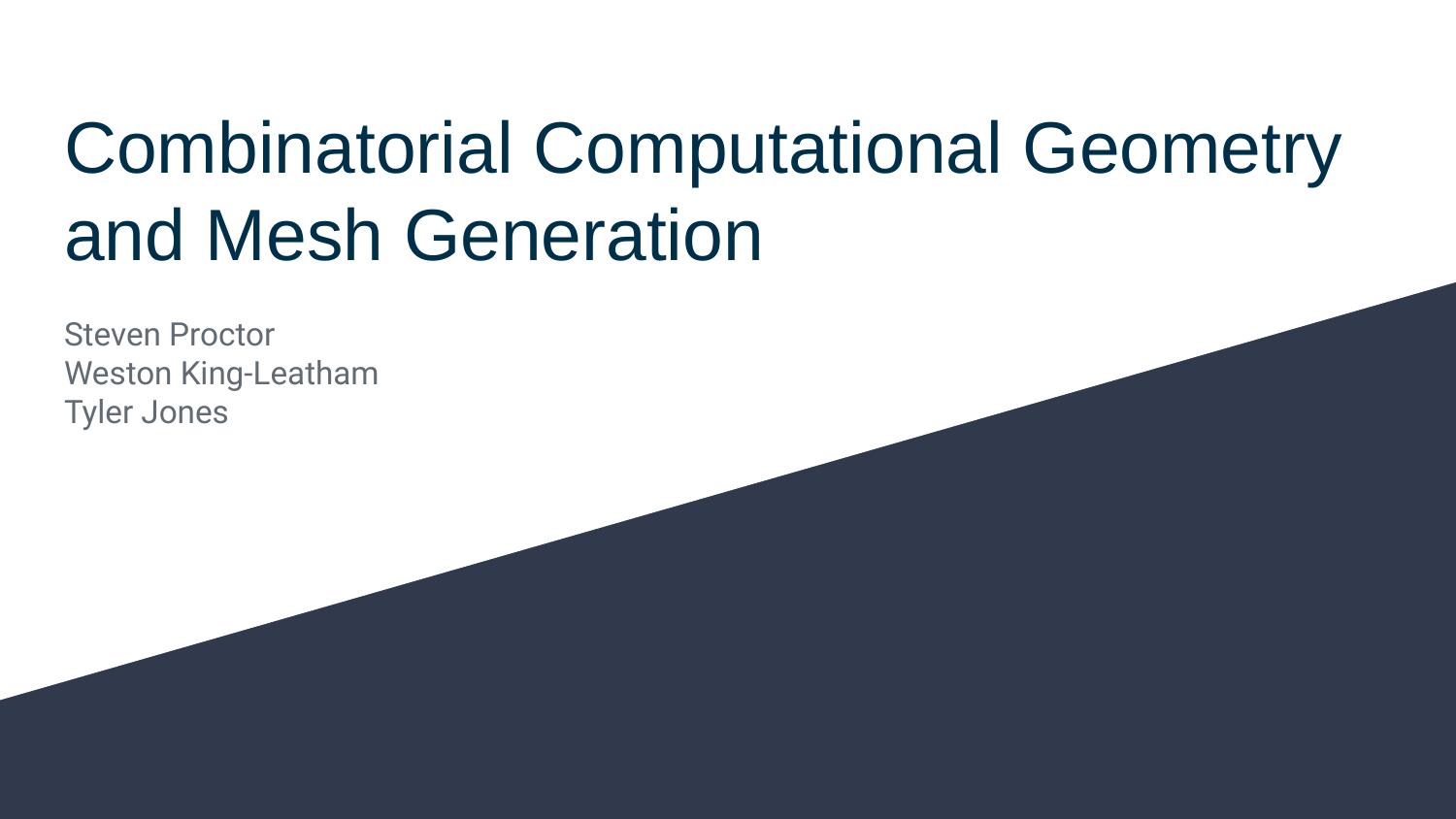

# Combinatorial Computational Geometry and Mesh Generation
Steven Proctor
Weston King-Leatham
Tyler Jones